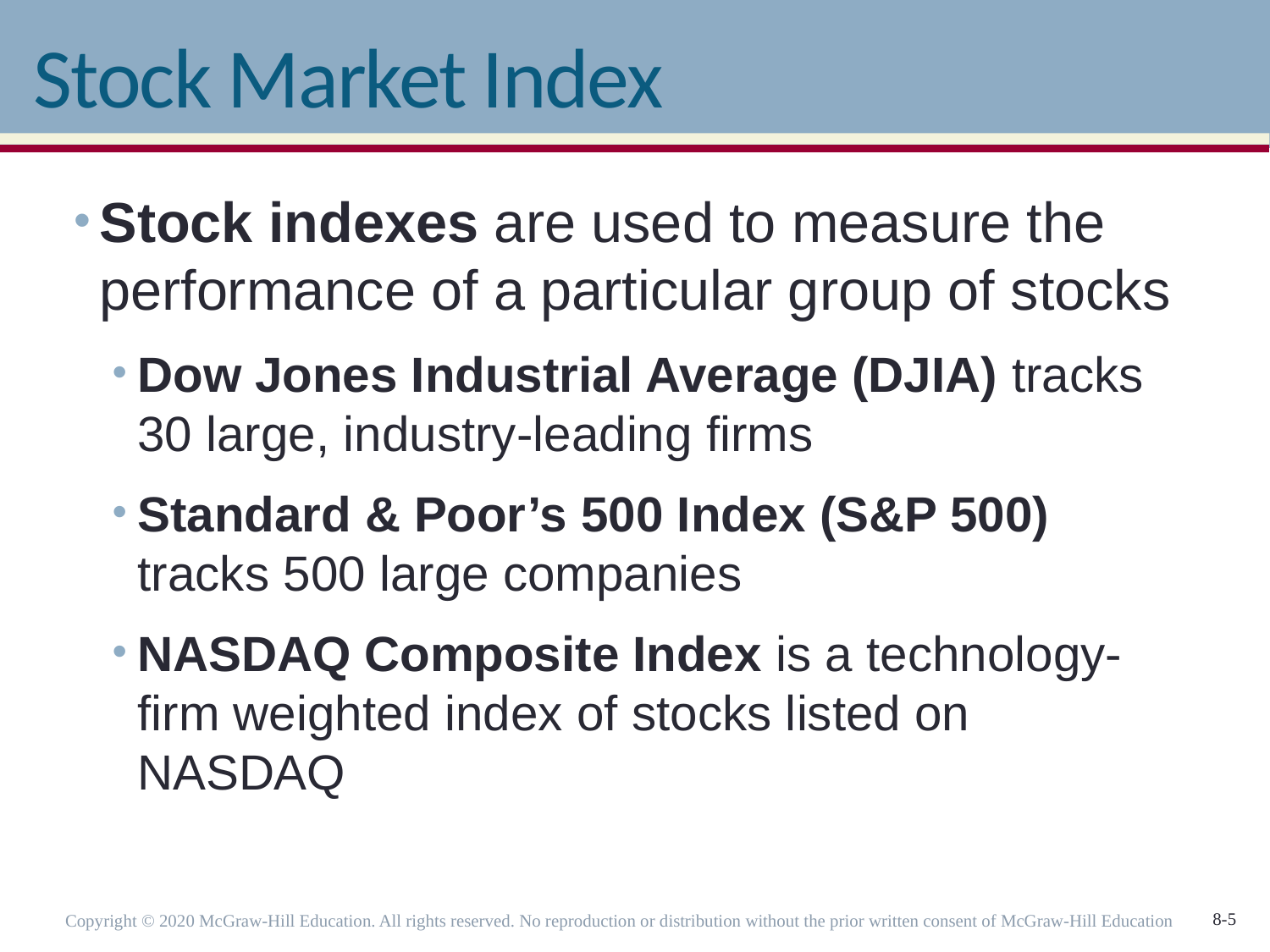

# Stock Market Index
Stock indexes are used to measure the performance of a particular group of stocks
Dow Jones Industrial Average (DJIA) tracks 30 large, industry-leading firms
Standard & Poor’s 500 Index (S&P 500) tracks 500 large companies
NASDAQ Composite Index is a technology-firm weighted index of stocks listed on NASDAQ
Copyright © 2020 McGraw-Hill Education. All rights reserved. No reproduction or distribution without the prior written consent of McGraw-Hill Education